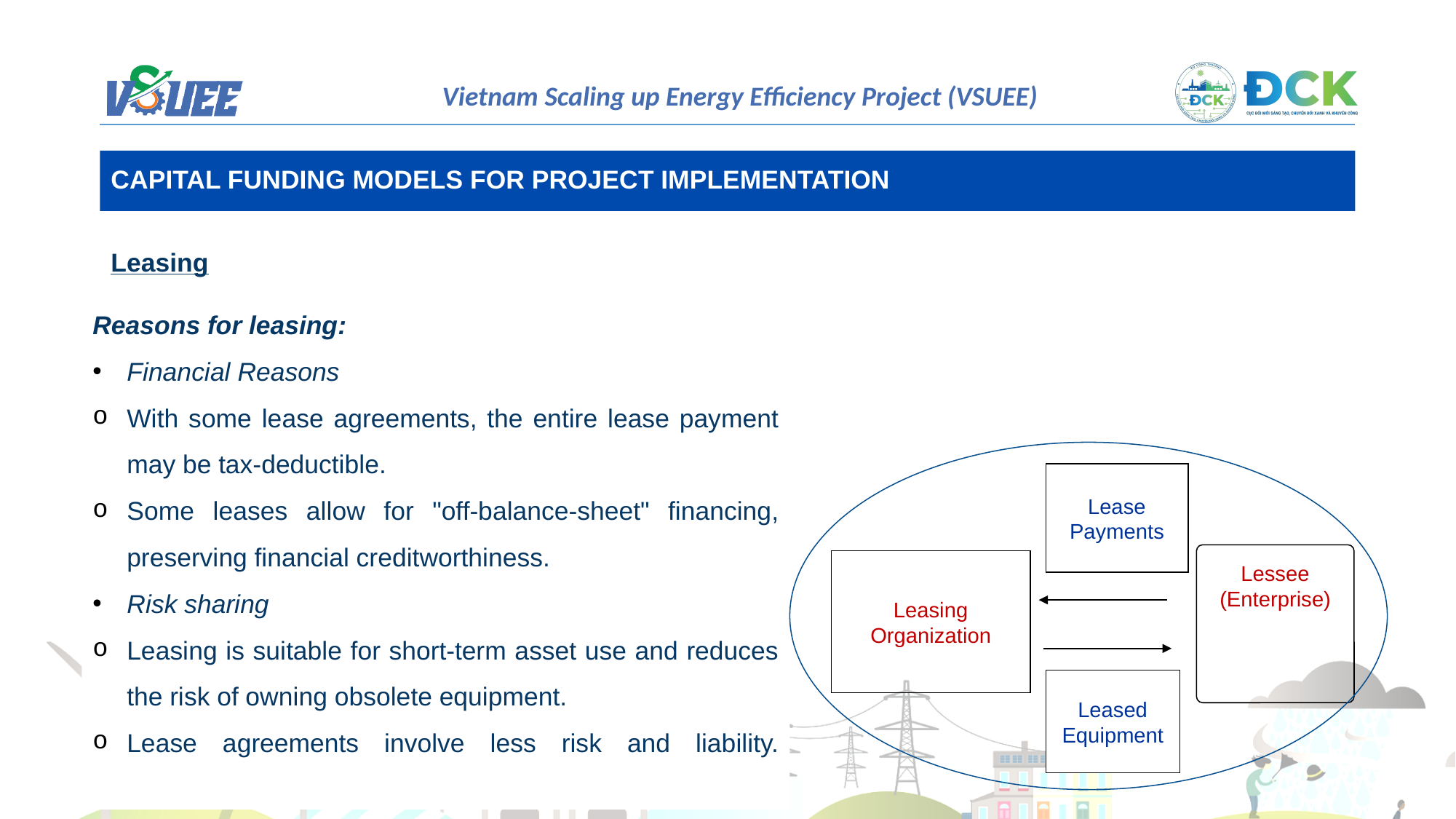

CAPITAL FUNDING MODELS FOR PROJECT IMPLEMENTATION
Leasing
Reasons for leasing:
Financial Reasons
With some lease agreements, the entire lease payment may be tax-deductible.
Some leases allow for "off-balance-sheet" financing, preserving financial creditworthiness.
Risk sharing
Leasing is suitable for short-term asset use and reduces the risk of owning obsolete equipment.
Lease agreements involve less risk and liability.

Lease Payments

Leasing Organization
Lessee (Enterprise)
Leased Equipment